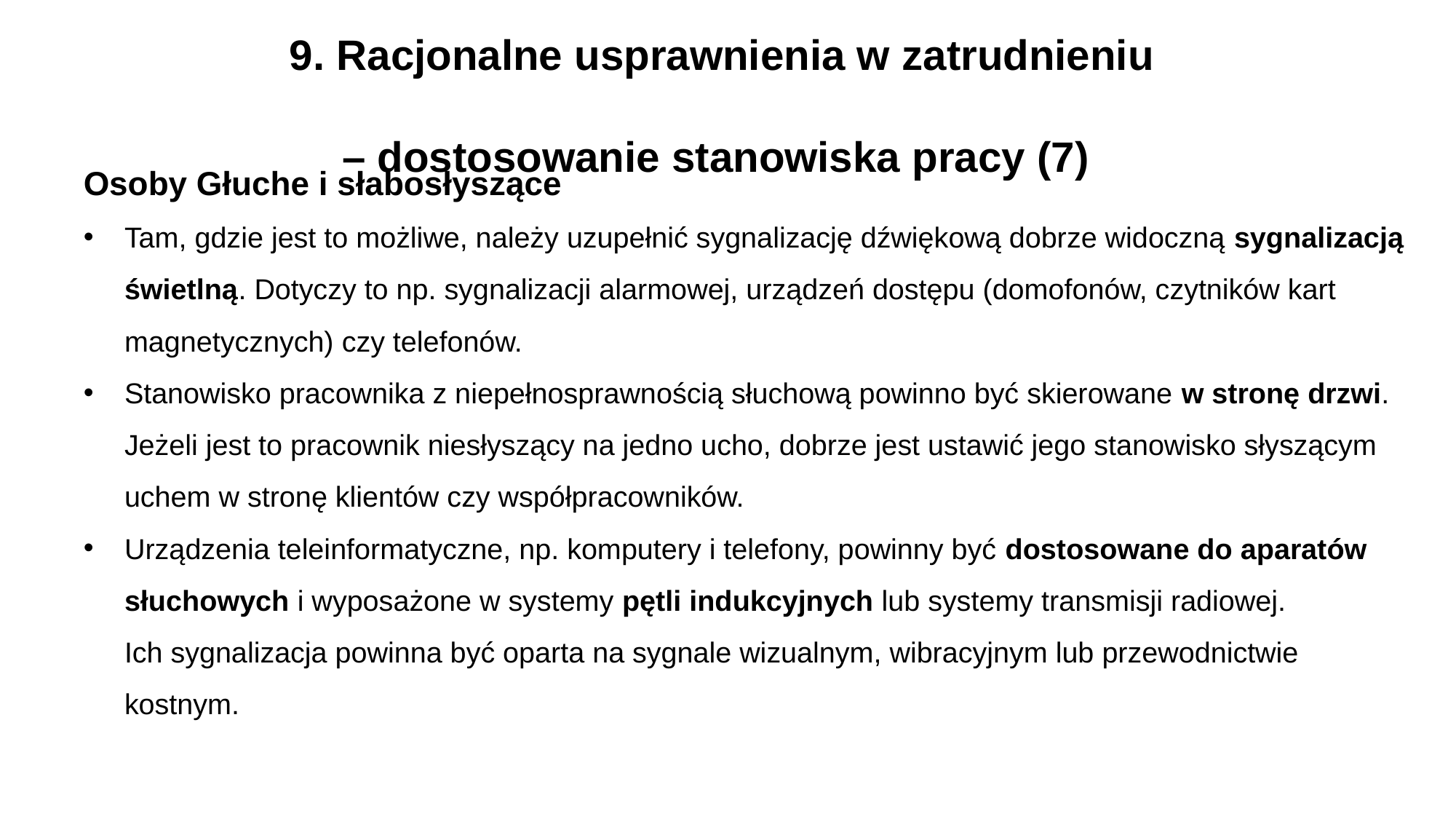

9. Racjonalne usprawnienia w zatrudnieniu
– dostosowanie stanowiska pracy (7)
Osoby Głuche i słabosłyszące
Tam, gdzie jest to możliwe, należy uzupełnić sygnalizację dźwiękową dobrze widoczną sygnalizacją świetlną. Dotyczy to np. sygnalizacji alarmowej, urządzeń dostępu (domofonów, czytników kart magnetycznych) czy telefonów.
Stanowisko pracownika z niepełnosprawnością słuchową powinno być skierowane w stronę drzwi. Jeżeli jest to pracownik niesłyszący na jedno ucho, dobrze jest ustawić jego stanowisko słyszącym uchem w stronę klientów czy współpracowników.
Urządzenia teleinformatyczne, np. komputery i telefony, powinny być dostosowane do aparatów słuchowych i wyposażone w systemy pętli indukcyjnych lub systemy transmisji radiowej.
Ich sygnalizacja powinna być oparta na sygnale wizualnym, wibracyjnym lub przewodnictwie kostnym.